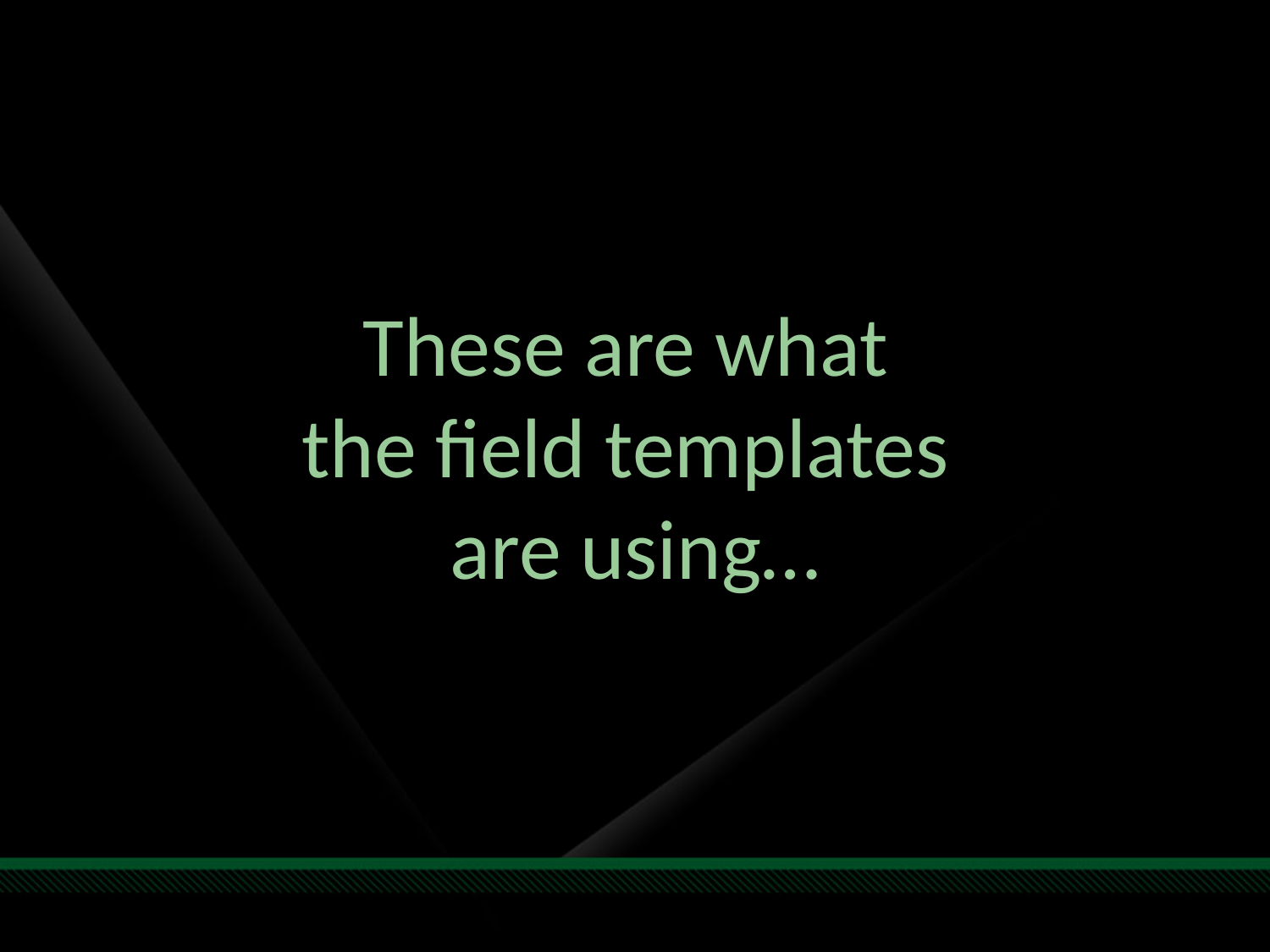

These are what
the field templates
are using…